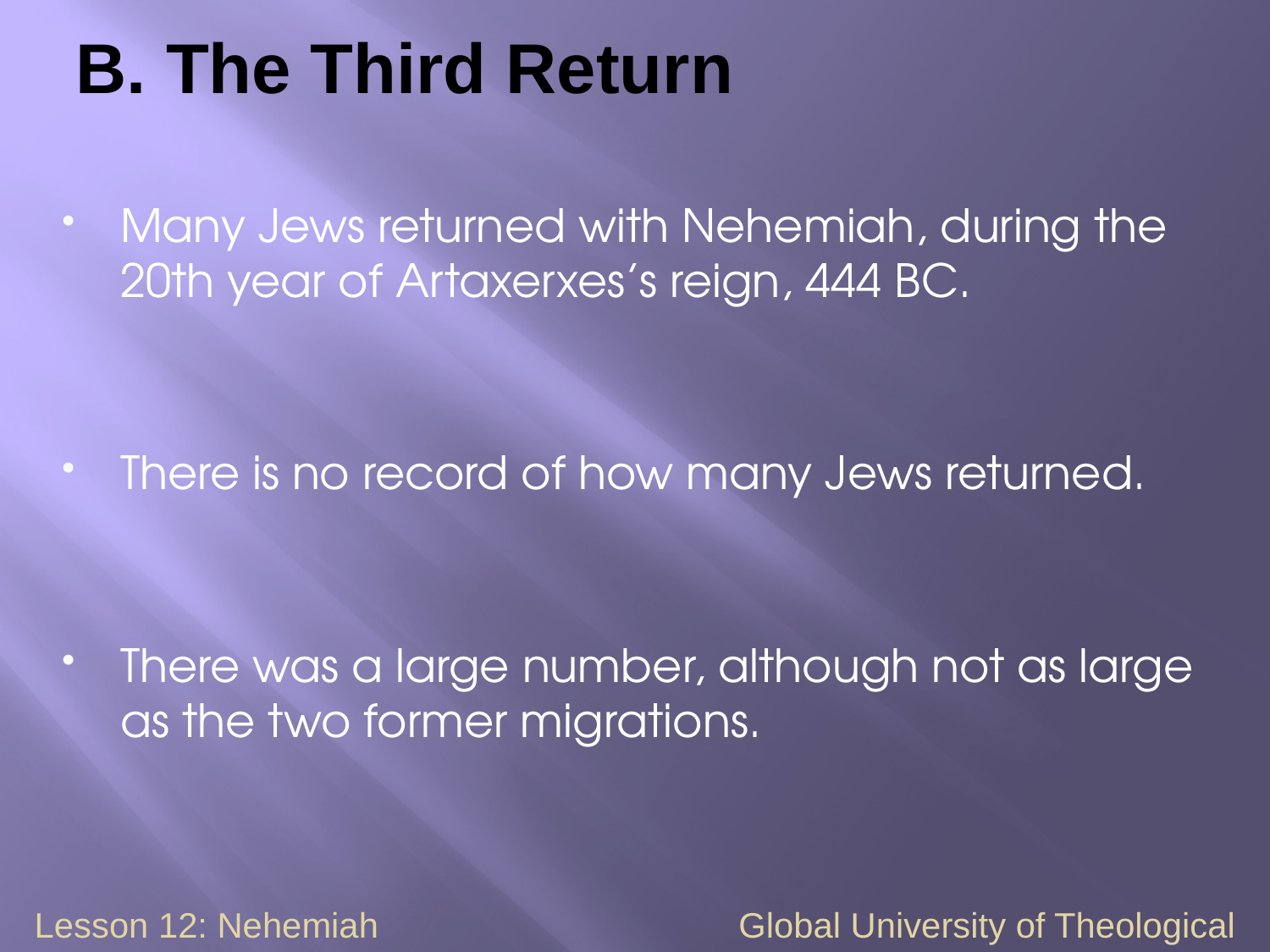

# B. The Third Return
Many Jews returned with Nehemiah, during the 20th year of Artaxerxes’s reign, 444 BC.

There is no record of how many Jews returned.

There was a large number, although not as large as the two former migrations.
Lesson 12: Nehemiah                                     Global University of Theological Studies